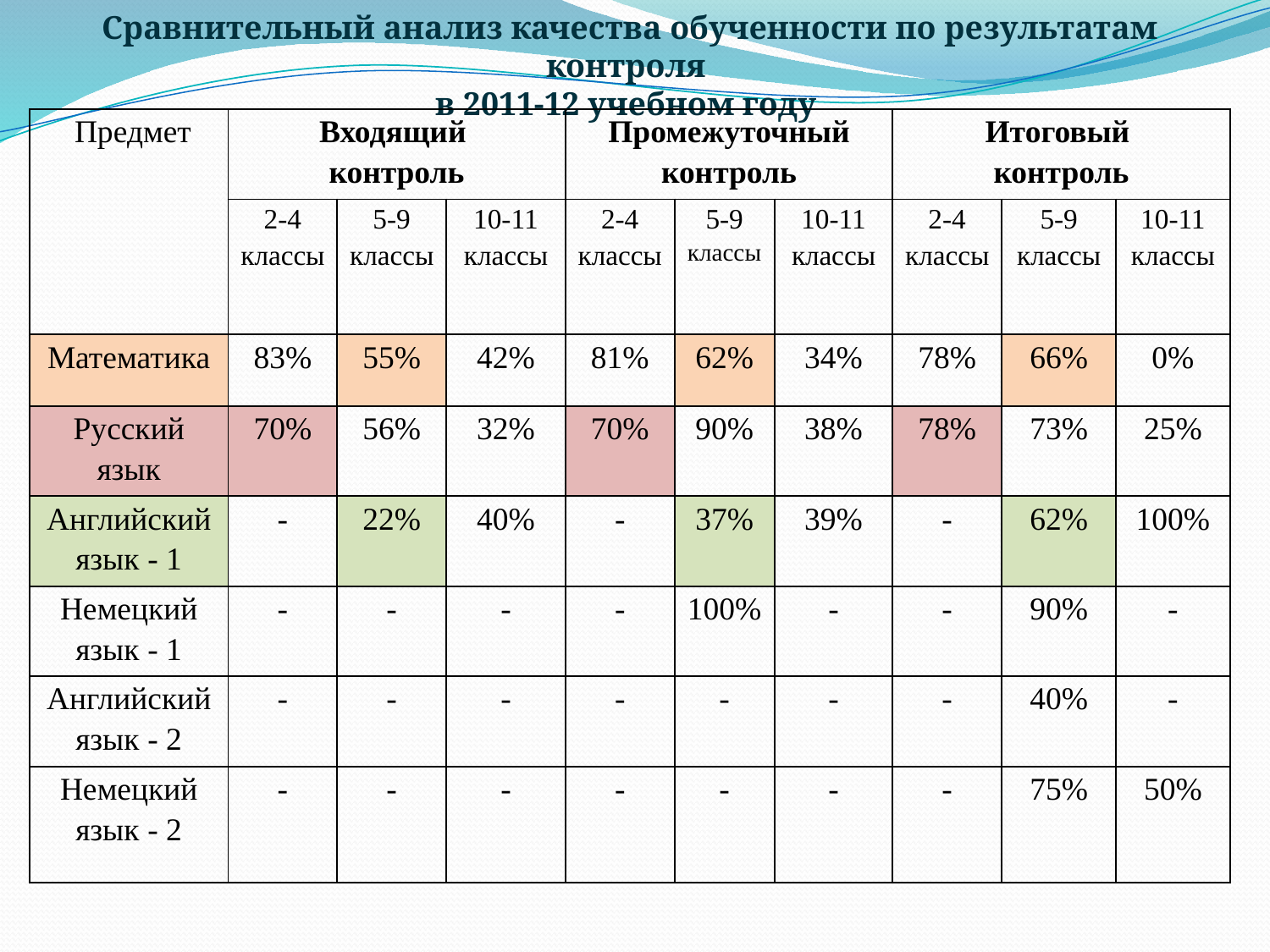

Сравнительный анализ качества обученности по результатам контроля
в 2011-12 учебном году
| Предмет | Входящий контроль |  |  | Промежуточный контроль |  |  | Итоговый контроль |  |  |
| --- | --- | --- | --- | --- | --- | --- | --- | --- | --- |
|  | 2-4 классы | 5-9 классы | 10-11 классы | 2-4 классы | 5-9 классы | 10-11 классы | 2-4 классы | 5-9 классы | 10-11 классы |
| Математика | 83% | 55% | 42% | 81% | 62% | 34% | 78% | 66% | 0% |
| Русский язык | 70% | 56% | 32% | 70% | 90% | 38% | 78% | 73% | 25% |
| Английский язык - 1 | - | 22% | 40% | - | 37% | 39% | - | 62% | 100% |
| Немецкий язык - 1 | - | - | - | - | 100% | - | - | 90% | - |
| Английский язык - 2 | - | - | - | - | - | - | - | 40% | - |
| Немецкий язык - 2 | - | - | - | - | - | - | - | 75% | 50% |